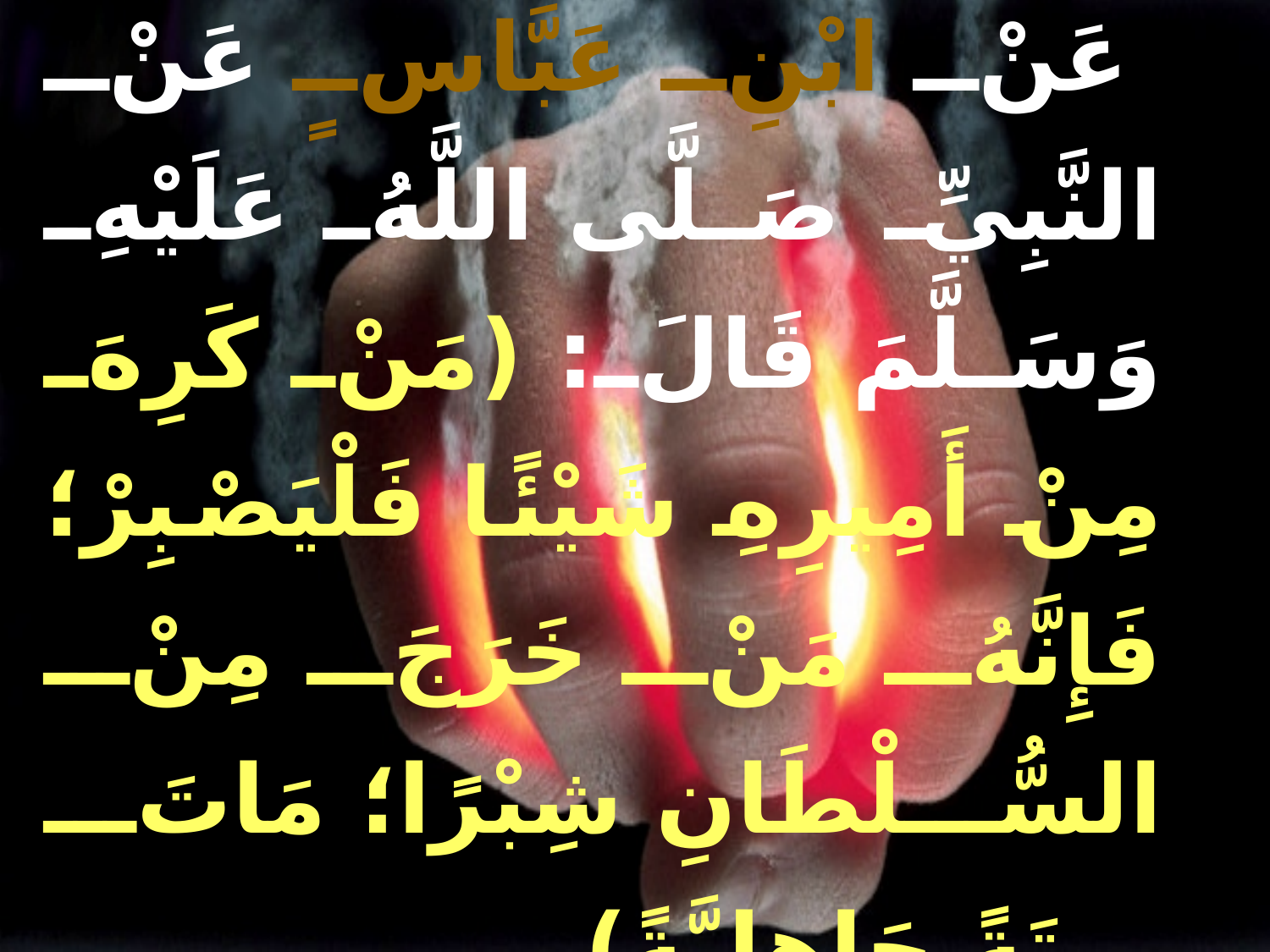

# عَنْ ابْنِ عَبَّاسٍ عَنْ النَّبِيِّ صَلَّى اللَّهُ عَلَيْهِ وَسَلَّمَ قَالَ: (مَنْ كَرِهَ مِنْ أَمِيرِهِ شَيْئًا فَلْيَصْبِرْ؛ فَإِنَّهُ مَنْ خَرَجَ مِنْ السُّلْطَانِ شِبْرًا؛ مَاتَ مِيتَةً جَاهِلِيَّةً).